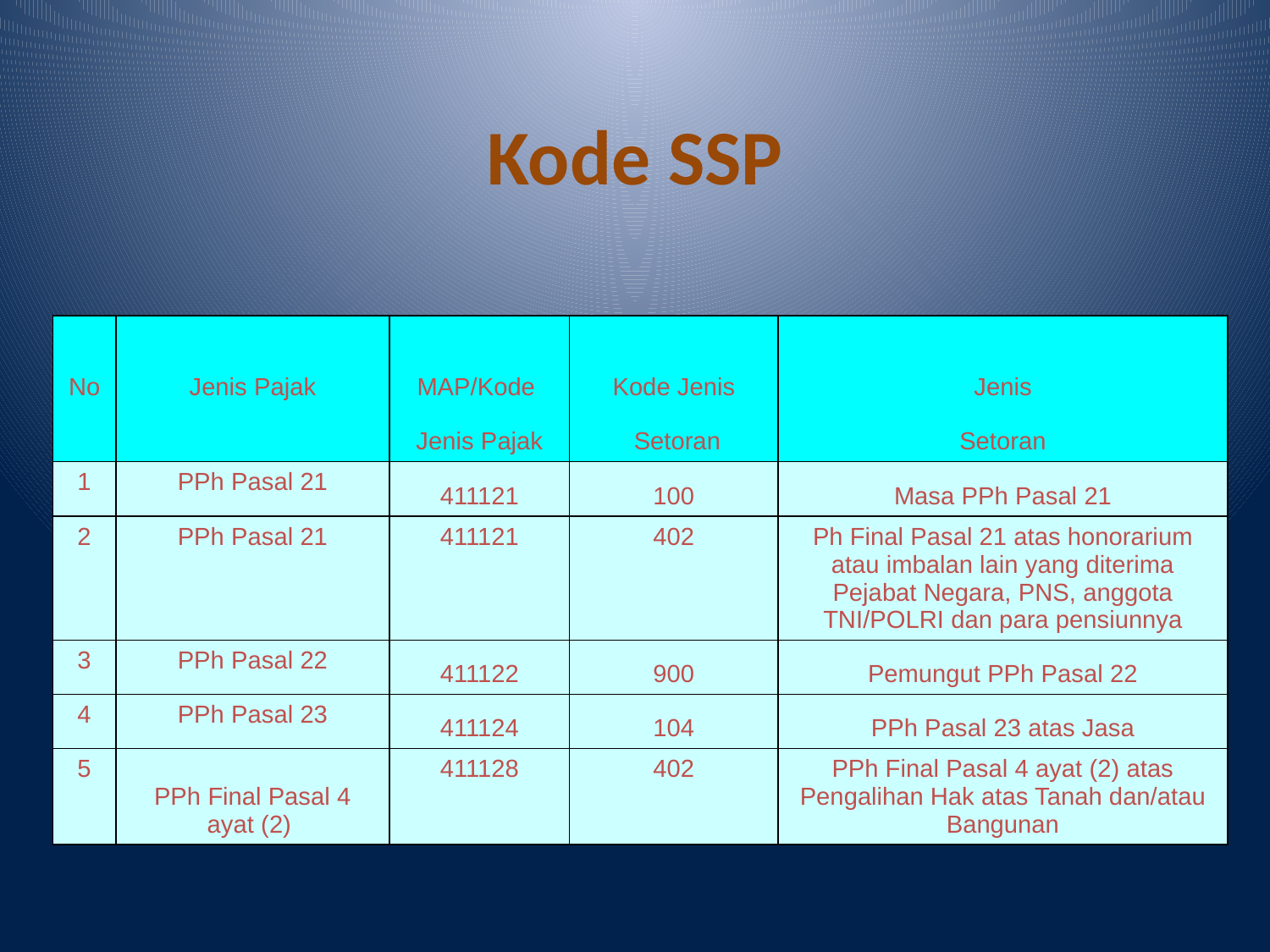

# Kode SSP
| No | Jenis Pajak | MAP/Kode | Kode Jenis | Jenis |
| --- | --- | --- | --- | --- |
|  |  | Jenis Pajak | Setoran | Setoran |
| 1 | PPh Pasal 21 | 411121 | 100 | Masa PPh Pasal 21 |
| 2 | PPh Pasal 21 | 411121 | 402 | Ph Final Pasal 21 atas honorarium atau imbalan lain yang diterima Pejabat Negara, PNS, anggota TNI/POLRI dan para pensiunnya |
| 3 | PPh Pasal 22 | 411122 | 900 | Pemungut PPh Pasal 22 |
| 4 | PPh Pasal 23 | 411124 | 104 | PPh Pasal 23 atas Jasa |
| 5 | PPh Final Pasal 4 ayat (2) | 411128 | 402 | PPh Final Pasal 4 ayat (2) atas Pengalihan Hak atas Tanah dan/atau Bangunan |